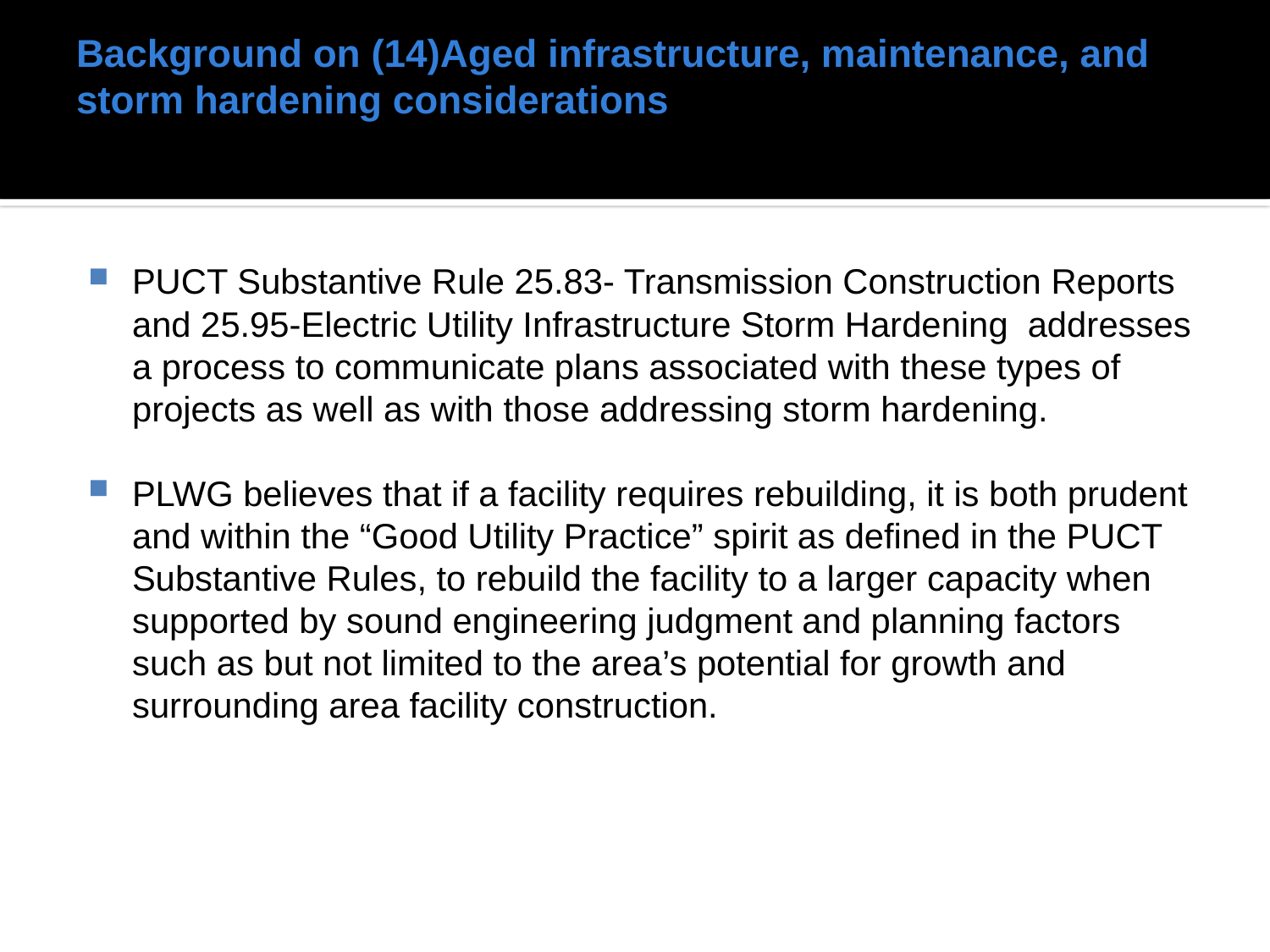

# Background on (14)Aged infrastructure, maintenance, and storm hardening considerations
PUCT Substantive Rule 25.83- Transmission Construction Reports and 25.95-Electric Utility Infrastructure Storm Hardening  addresses a process to communicate plans associated with these types of projects as well as with those addressing storm hardening.

PLWG believes that if a facility requires rebuilding, it is both prudent and within the “Good Utility Practice” spirit as defined in the PUCT Substantive Rules, to rebuild the facility to a larger capacity when supported by sound engineering judgment and planning factors such as but not limited to the area’s potential for growth and surrounding area facility construction.